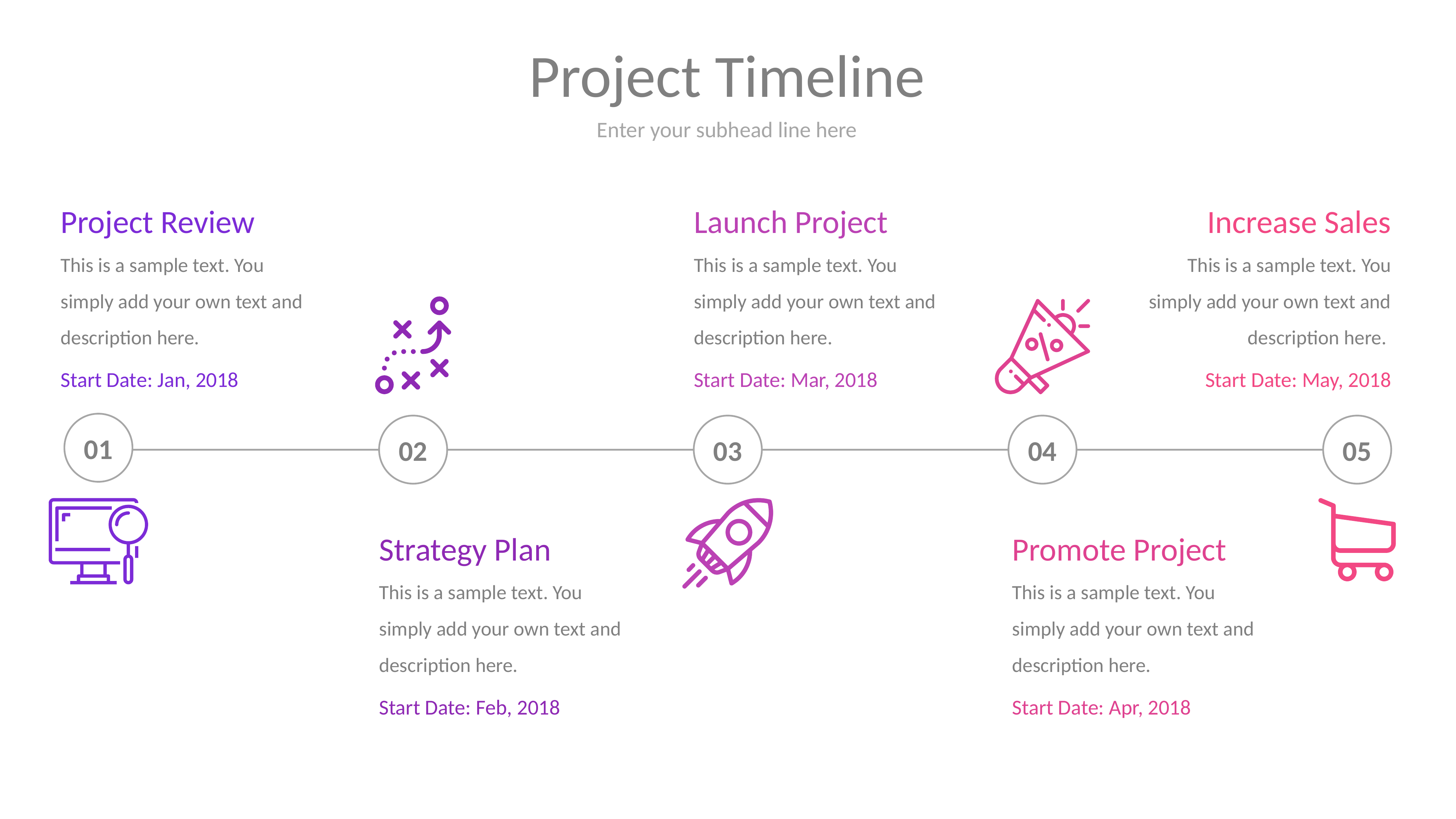

# Project Timeline
Enter your subhead line here
Project Review
This is a sample text. You simply add your own text and description here.
Launch Project
This is a sample text. You simply add your own text and description here.
Increase Sales
This is a sample text. You simply add your own text and description here.

Start Date: Jan, 2018
Start Date: Mar, 2018
Start Date: May, 2018
01
02
03
04
05

Strategy Plan
This is a sample text. You simply add your own text and description here.
Promote Project
This is a sample text. You simply add your own text and description here.
Start Date: Feb, 2018
Start Date: Apr, 2018